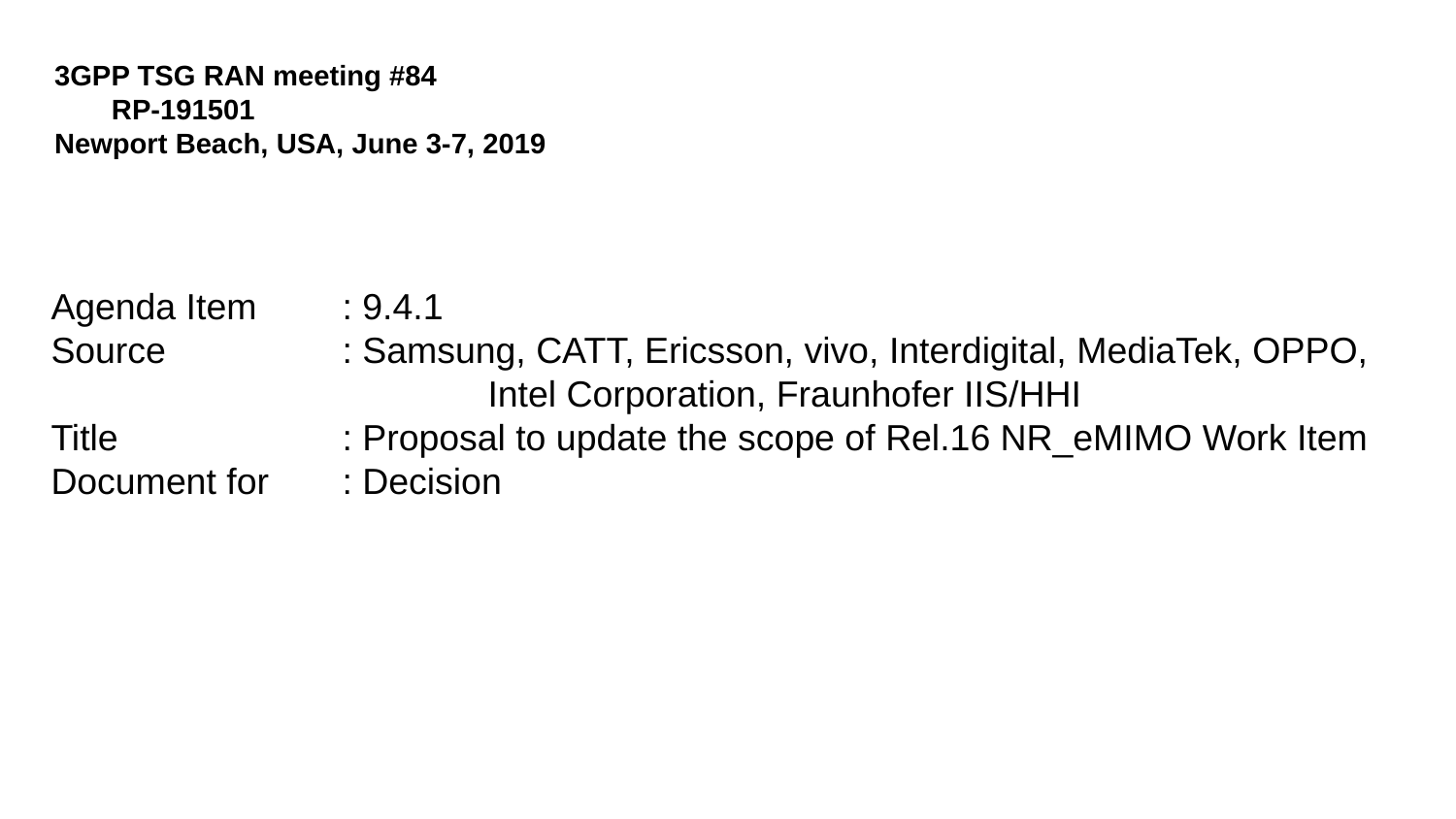

3GPP TSG RAN meeting #84								RP-191501
Newport Beach, USA, June 3-7, 2019
# Agenda Item	: 9.4.1 Source		: Samsung, CATT, Ericsson, vivo, Interdigital, MediaTek, OPPO, 			Intel Corporation, Fraunhofer IIS/HHI Title		: Proposal to update the scope of Rel.16 NR_eMIMO Work Item Document for	: Decision